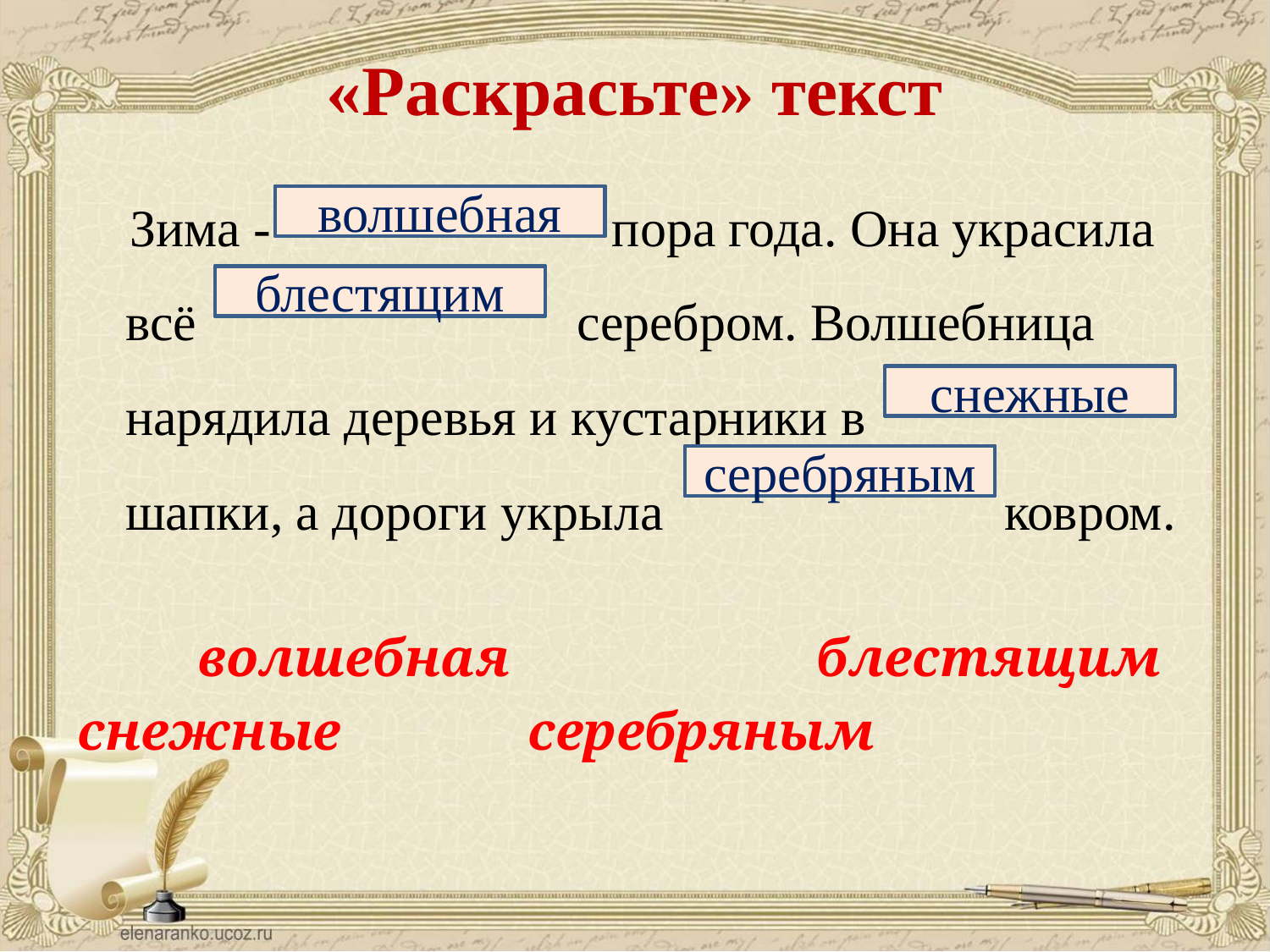

# «Раскрасьте» текст
    Зима -                          пора года. Она украсила всё                             серебром. Волшебница нарядила деревья и кустарники в                      шапки, а дороги укрыла                          ковром.

         волшебная                       блестящим
снежные              серебряным

волшебная

блестящим

снежные

серебряным